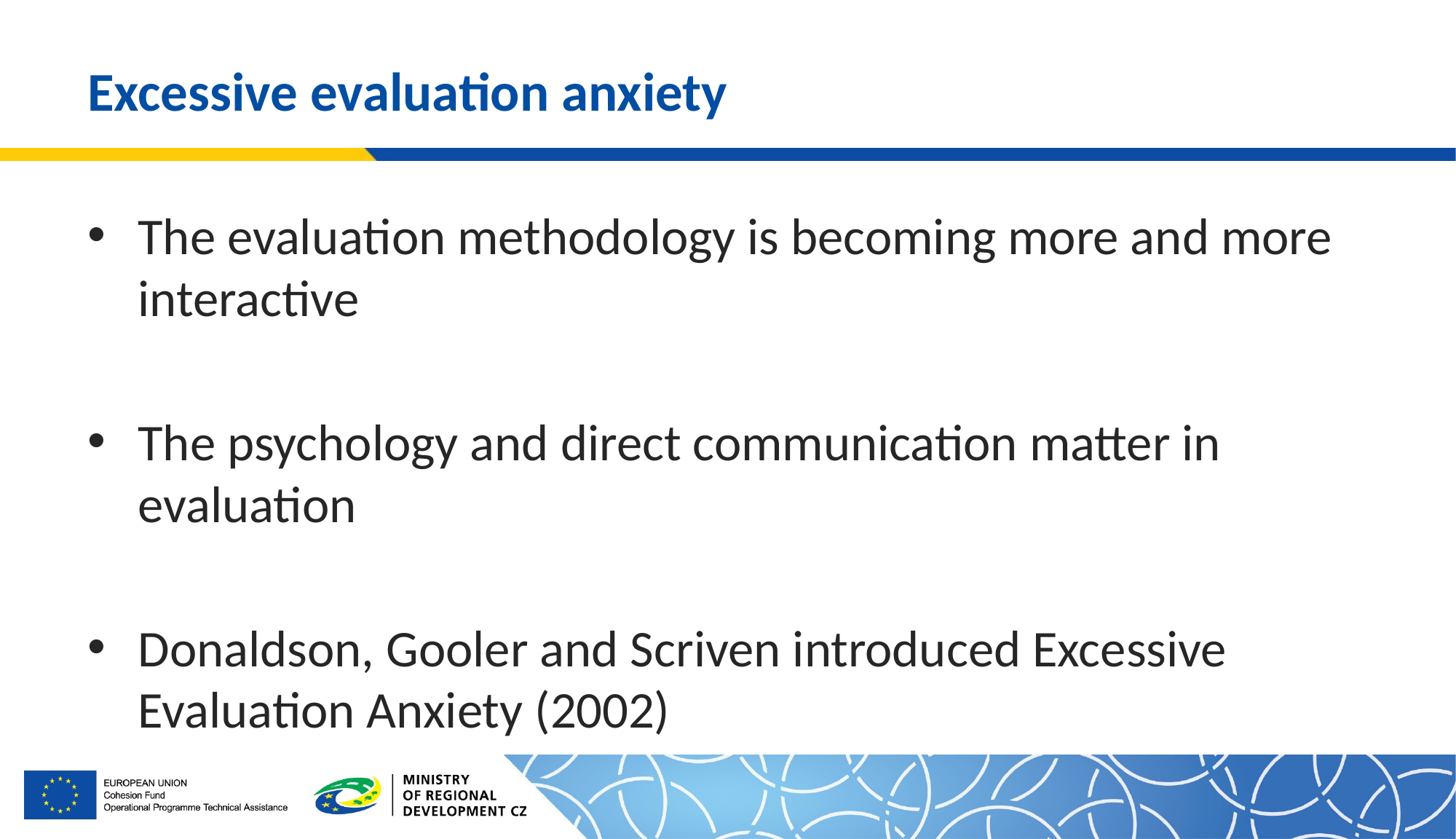

# Excessive evaluation anxiety
The evaluation methodology is becoming more and more interactive

The psychology and direct communication matter in evaluation

Donaldson, Gooler and Scriven introduced Excessive Evaluation Anxiety (2002)